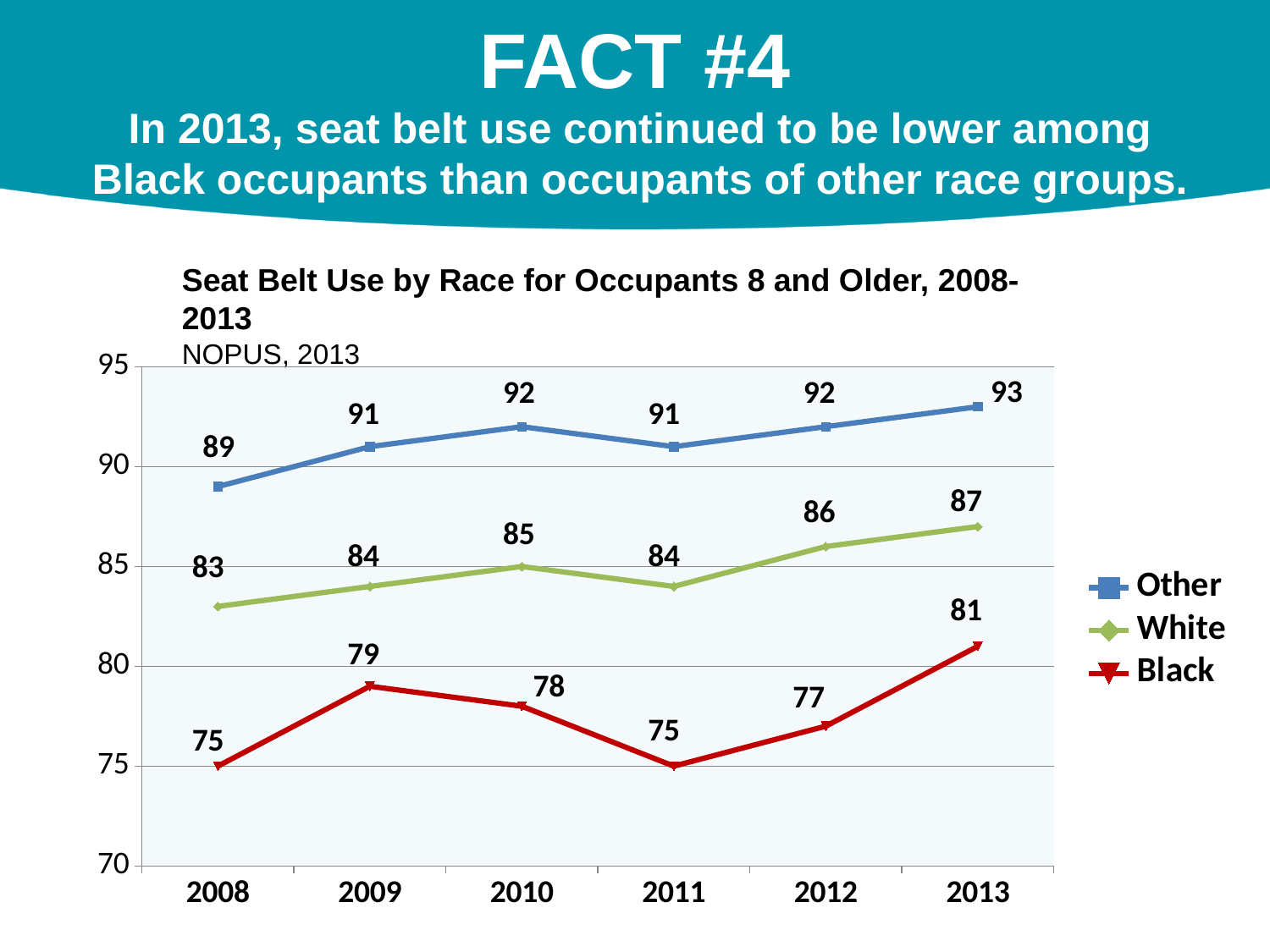

# FACT #4
In 2013, seat belt use continued to be lower among Black occupants than occupants of other race groups.
Seat Belt Use by Race for Occupants 8 and Older, 2008-2013
NOPUS, 2013

### Chart

| Category | Other | White | Black |
|---|---|---|---|
| 2008 | 89.0 | 83.0 | 75.0 |
| 2009 | 91.0 | 84.0 | 79.0 |
| 2010 | 92.0 | 85.0 | 78.0 |
| 2011 | 91.0 | 84.0 | 75.0 |
| 2012 | 92.0 | 86.0 | 77.0 |
| 2013 | 93.0 | 87.0 | 81.0 |